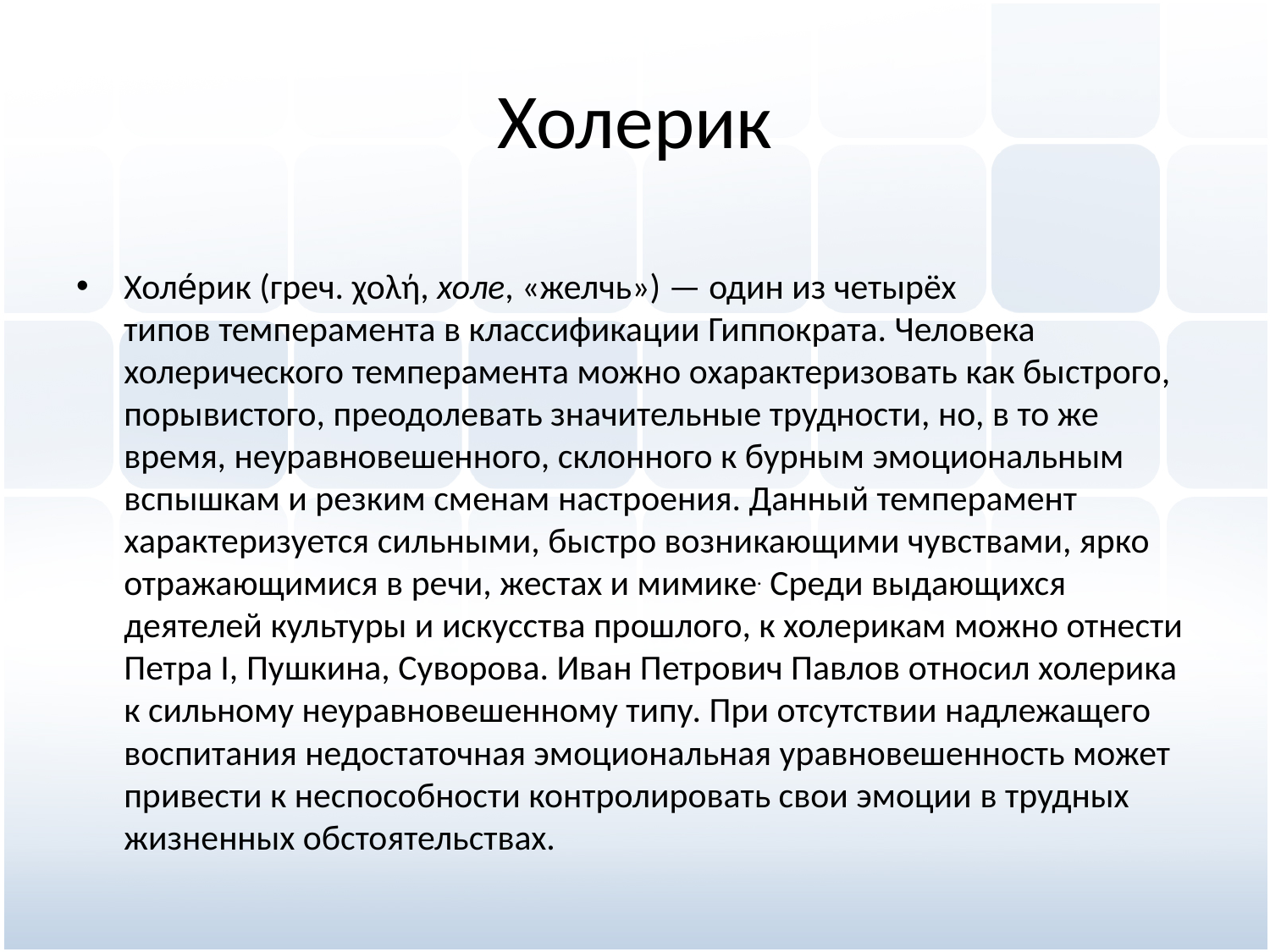

# Холерик
Холе́рик (греч. χολή, холе, «желчь») — один из четырёх типов темперамента в классификации Гиппократа. Человека холерического темперамента можно охарактеризовать как быстрого, порывистого, преодолевать значительные трудности, но, в то же время, неуравновешенного, склонного к бурным эмоциональным вспышкам и резким сменам настроения. Данный темперамент характеризуется сильными, быстро возникающими чувствами, ярко отражающимися в речи, жестах и мимике. Среди выдающихся деятелей культуры и искусства прошлого, к холерикам можно отнести Петра I, Пушкина, Суворова. Иван Петрович Павлов относил холерика к сильному неуравновешенному типу. При отсутствии надлежащего воспитания недостаточная эмоциональная уравновешенность может привести к неспособности контролировать свои эмоции в трудных жизненных обстоятельствах.